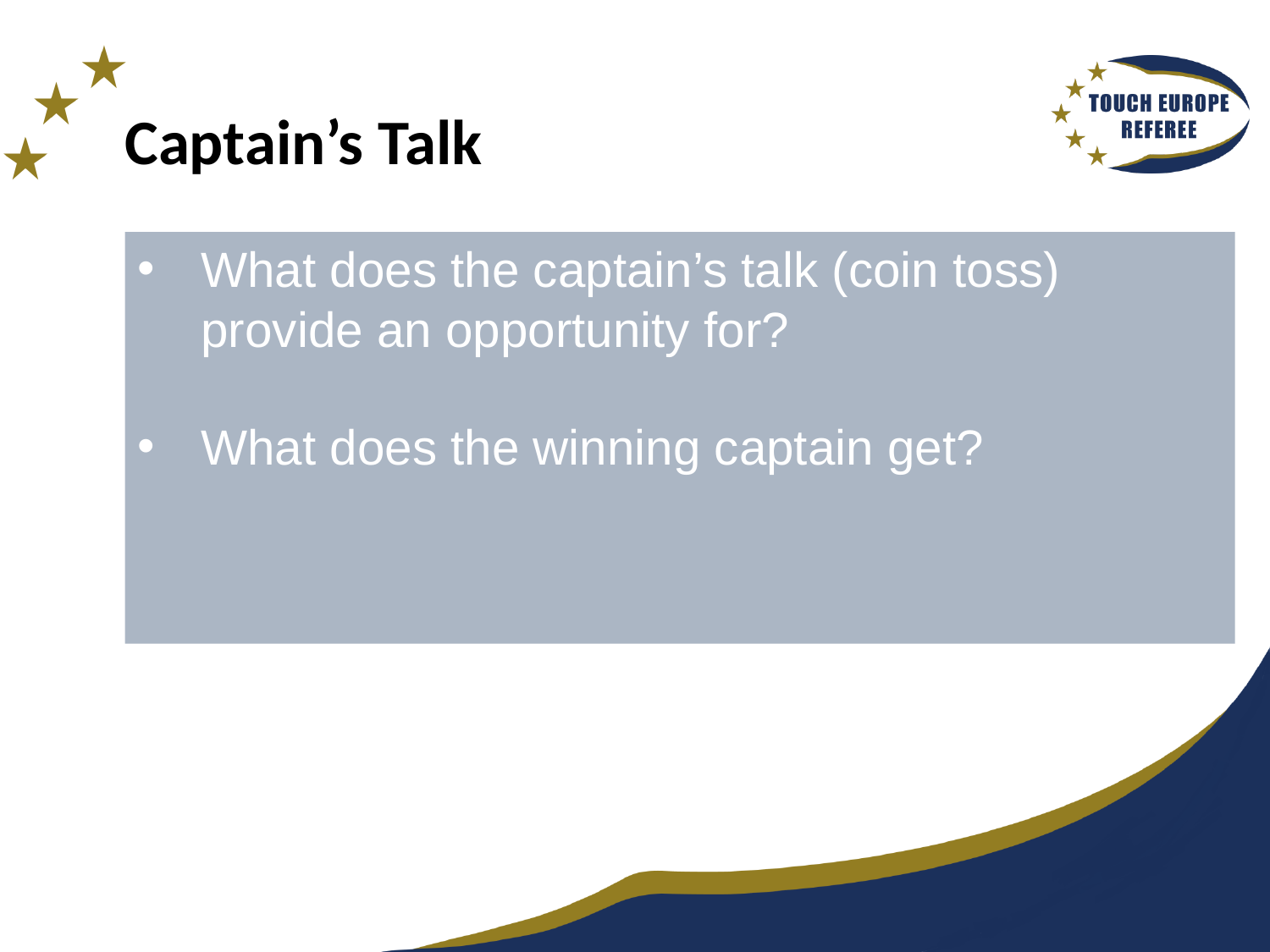

# Captain’s Talk
What does the captain’s talk (coin toss) provide an opportunity for?

What does the winning captain get?